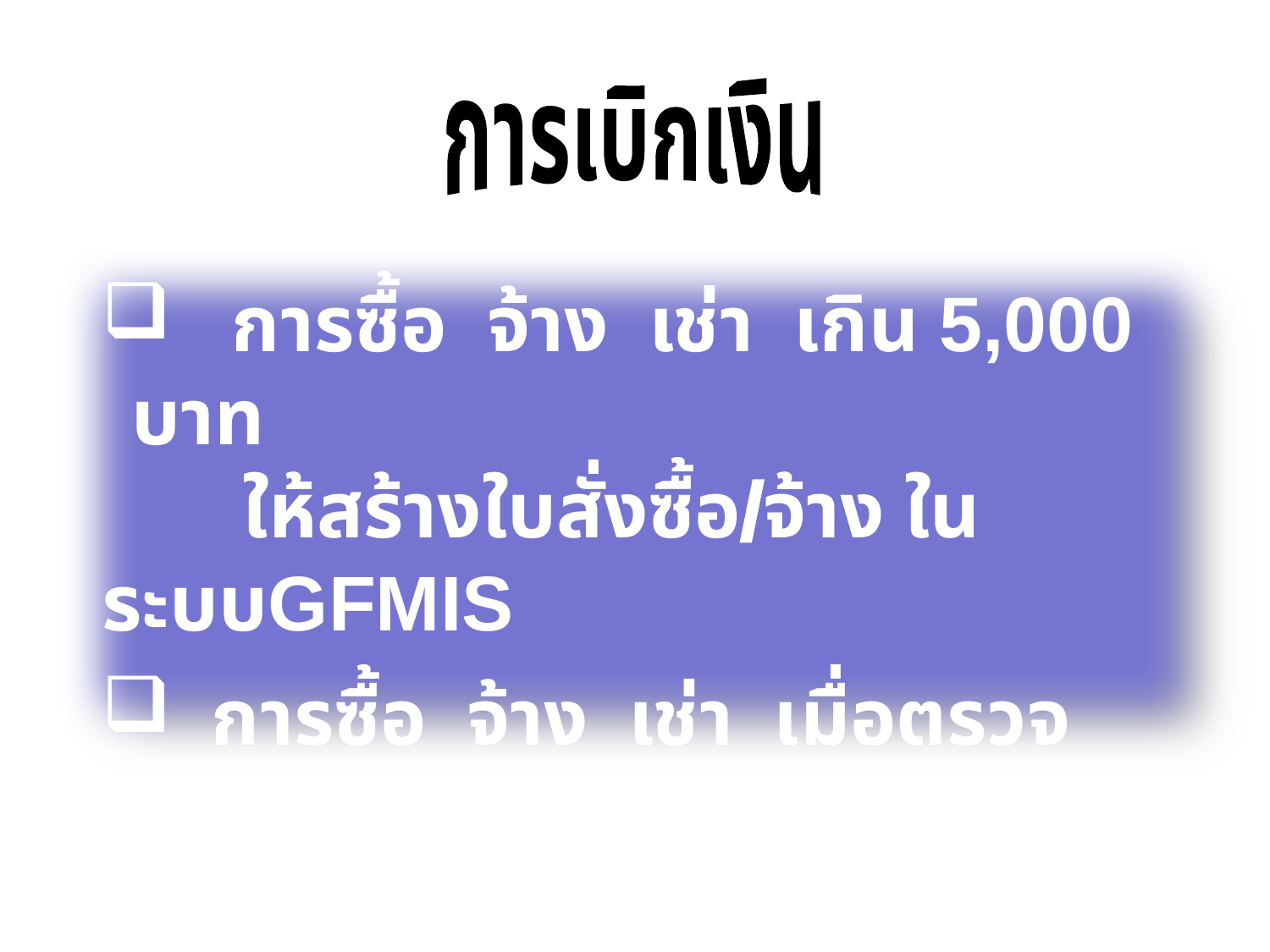

การเบิกเงิน

   การซื้อ  จ้าง  เช่า  เกิน 5,000 บาท
       ให้สร้างใบสั่งซื้อ/จ้าง ในระบบGFMIS
  การซื้อ  จ้าง  เช่า  เมื่อตรวจรับแล้ว
       ให้เบิกเงินอย่างช้าไม่เกิน 5 วันทำการ